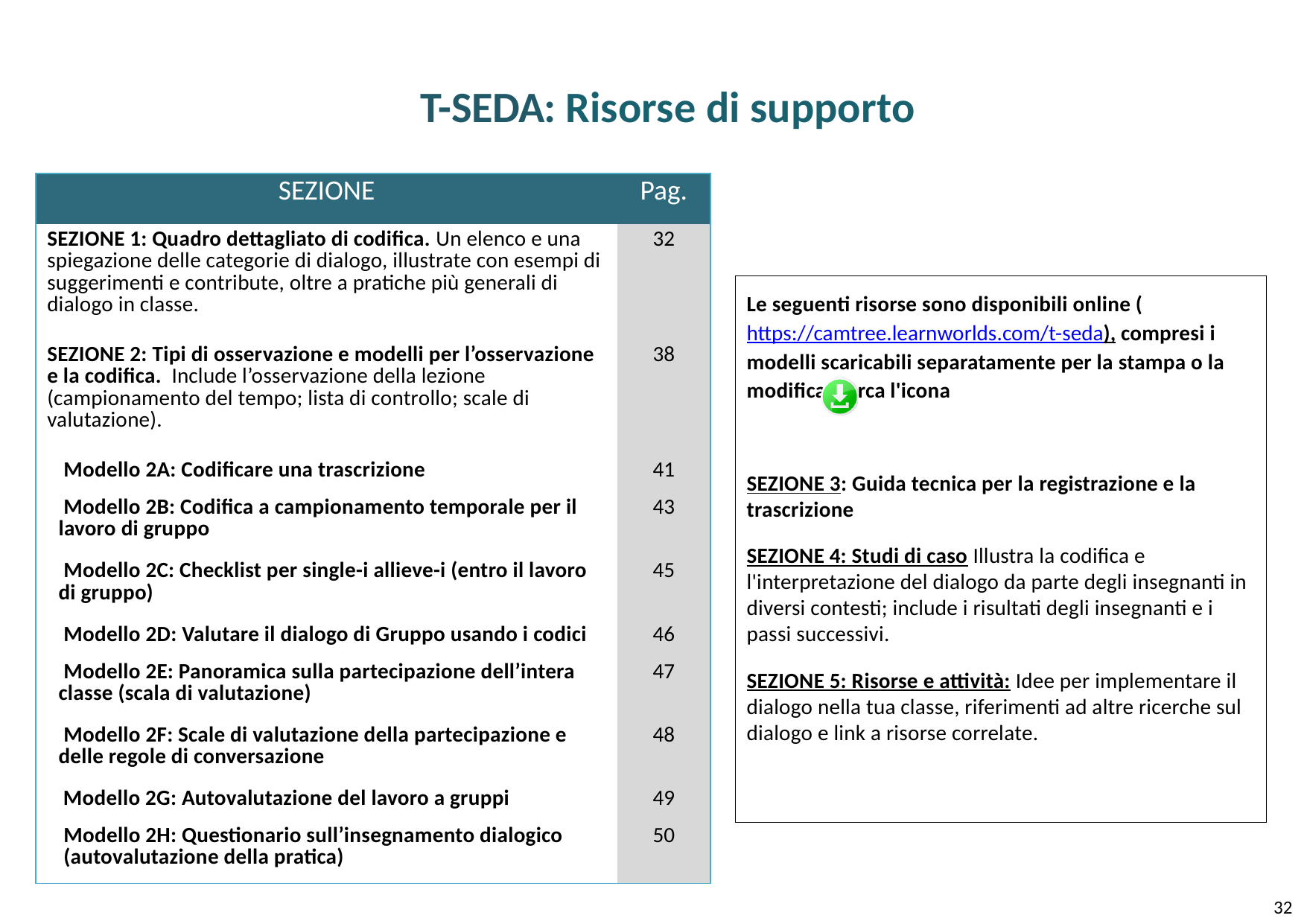

# T-SEDA: Risorse di supporto
| SEZIONE | Pag. |
| --- | --- |
| SEZIONE 1: Quadro dettagliato di codifica. Un elenco e una spiegazione delle categorie di dialogo, illustrate con esempi di suggerimenti e contribute, oltre a pratiche più generali di dialogo in classe. | 32 |
| SEZIONE 2: Tipi di osservazione e modelli per l’osservazione e la codifica. Include l’osservazione della lezione (campionamento del tempo; lista di controllo; scale di valutazione). | 38 |
| Modello 2A: Codificare una trascrizione | 41 |
| Modello 2B: Codifica a campionamento temporale per il lavoro di gruppo | 43 |
| Modello 2C: Checklist per single-i allieve-i (entro il lavoro di gruppo) | 45 |
| Modello 2D: Valutare il dialogo di Gruppo usando i codici | 46 |
| Modello 2E: Panoramica sulla partecipazione dell’intera classe (scala di valutazione) | 47 |
| Modello 2F: Scale di valutazione della partecipazione e delle regole di conversazione | 48 |
| Modello 2G: Autovalutazione del lavoro a gruppi | 49 |
| Modello 2H: Questionario sull’insegnamento dialogico (autovalutazione della pratica) | 50 |
Le seguenti risorse sono disponibili online (https://camtree.learnworlds.com/t-seda), compresi i modelli scaricabili separatamente per la stampa o la modifica; cerca l'icona

SEZIONE 3: Guida tecnica per la registrazione e la trascrizione
SEZIONE 4: Studi di caso Illustra la codifica e l'interpretazione del dialogo da parte degli insegnanti in diversi contesti; include i risultati degli insegnanti e i passi successivi.
SEZIONE 5: Risorse e attività: Idee per implementare il dialogo nella tua classe, riferimenti ad altre ricerche sul dialogo e link a risorse correlate.

32